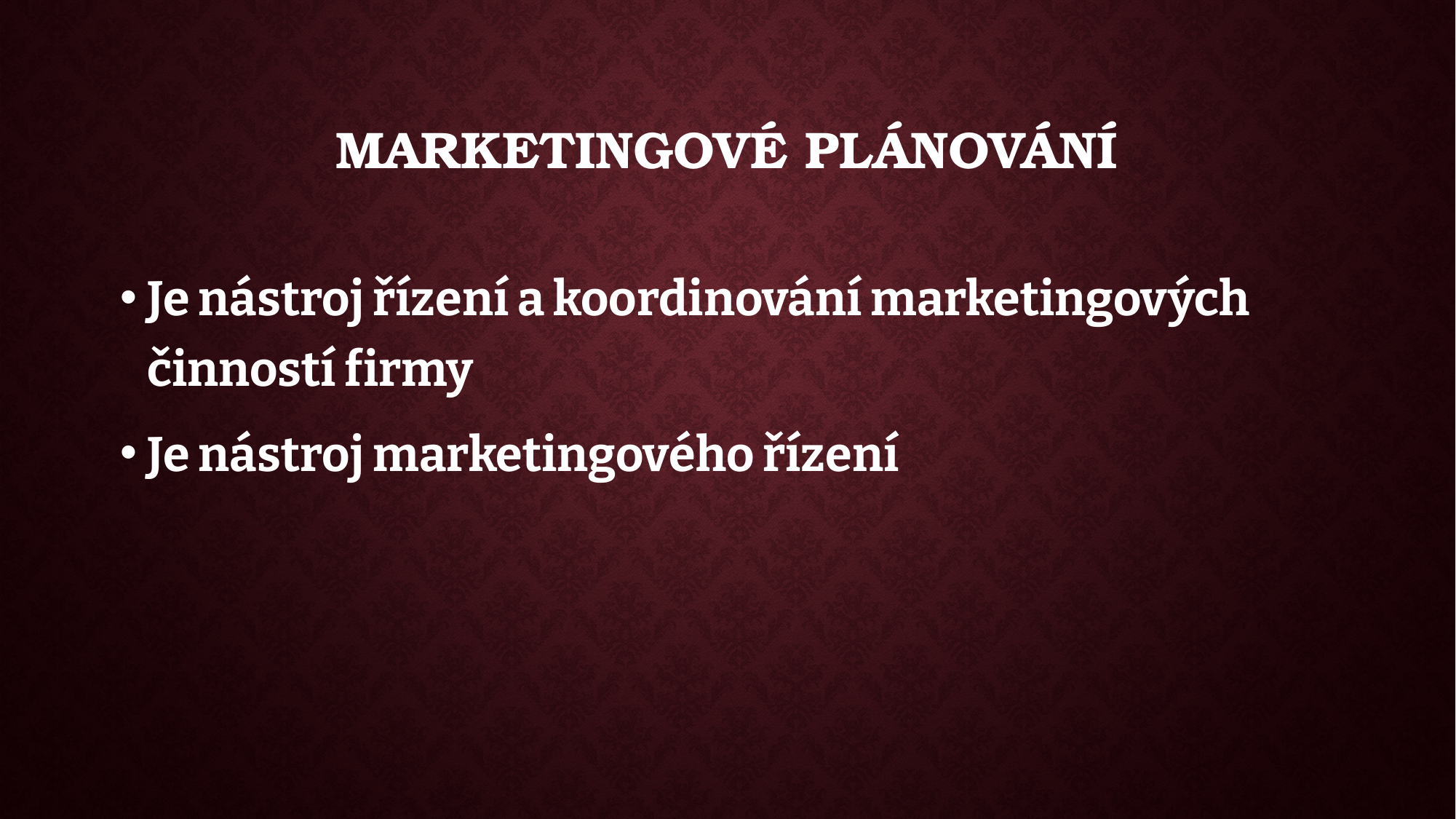

# Marketingové plánování
Je nástroj řízení a koordinování marketingových činností firmy
Je nástroj marketingového řízení